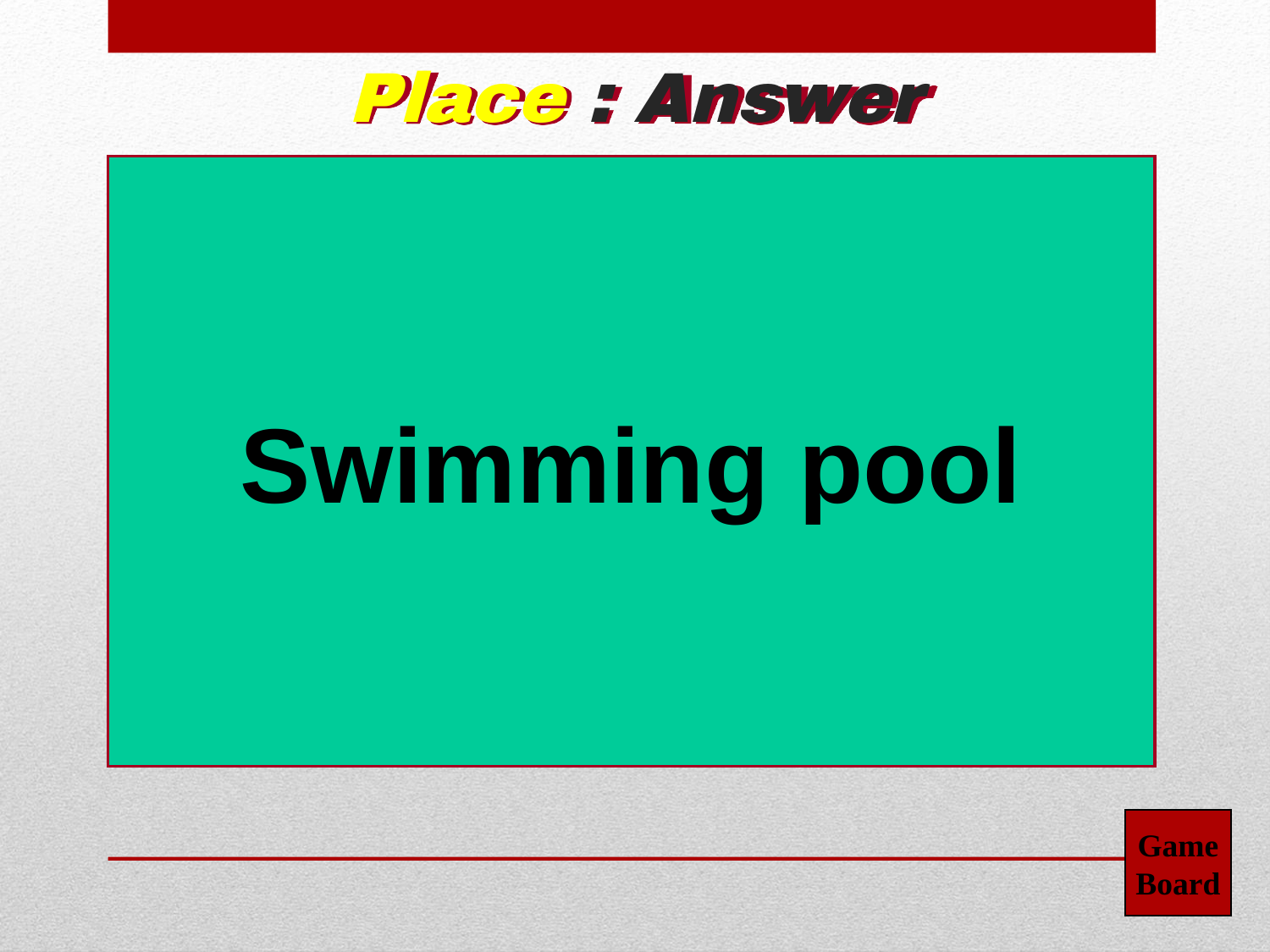

Place : Answer
Swimming pool
Game
Board